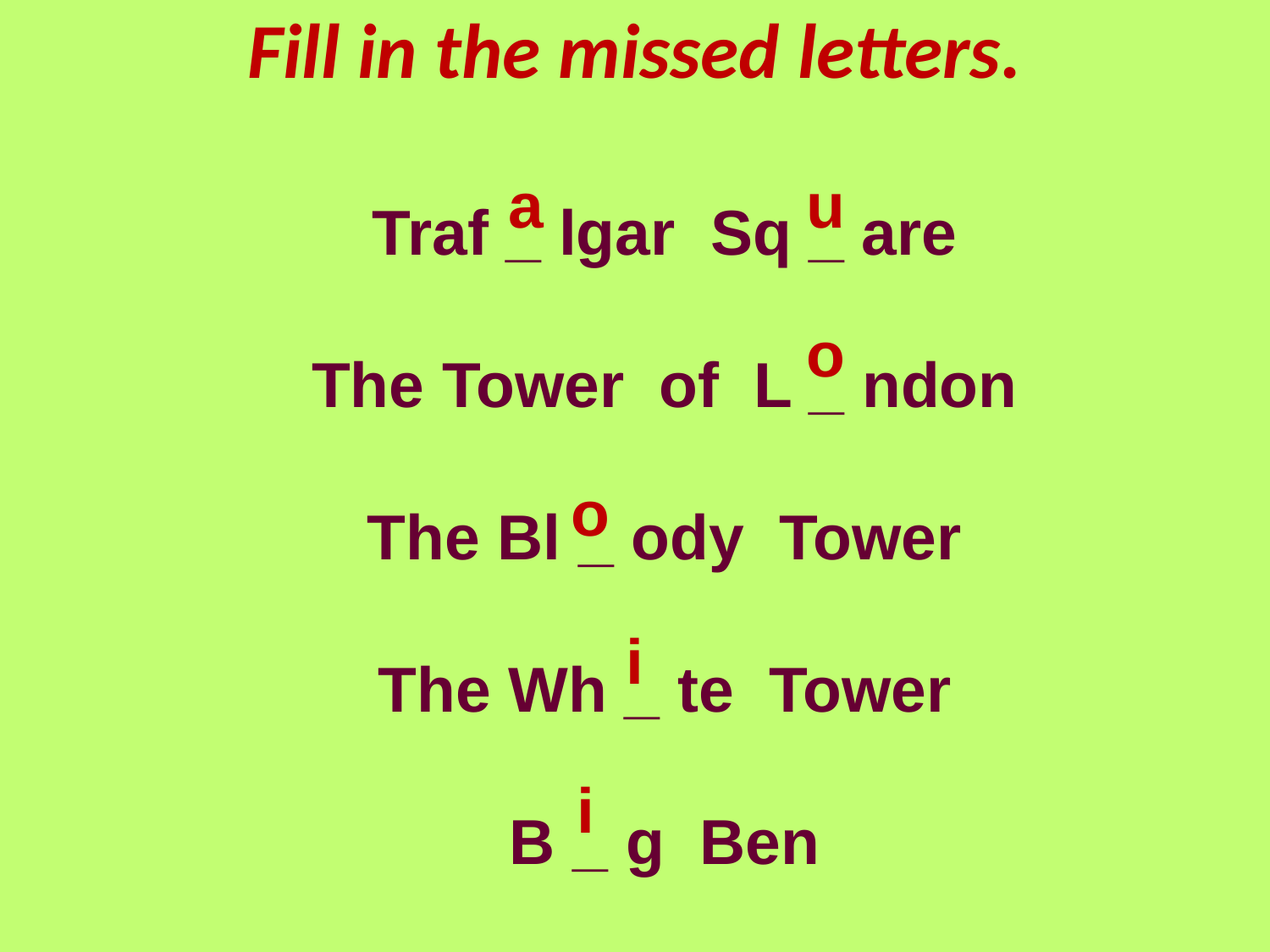

# Fill in the missed letters.
Traf _ lgar  Sq _ are
The Tower  of  L _ ndon
The Bl _ ody  Tower
The Wh _ te  Tower
B _ g  Ben

a
u
o
o
i
i